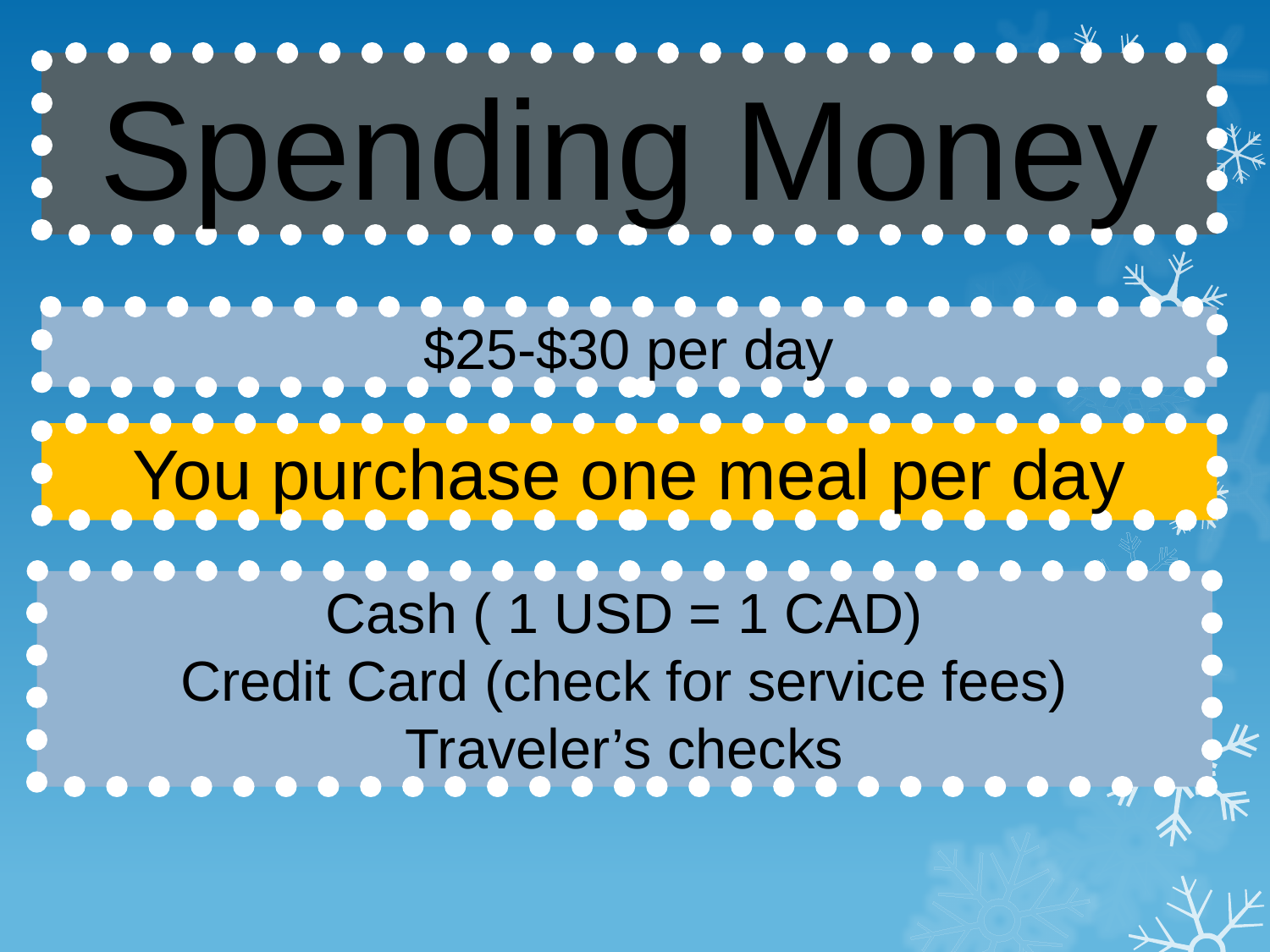

Spending Money
$25-$30 per day
You purchase one meal per day
Cash ( 1 USD = 1 CAD)
Credit Card (check for service fees)
Traveler’s checks